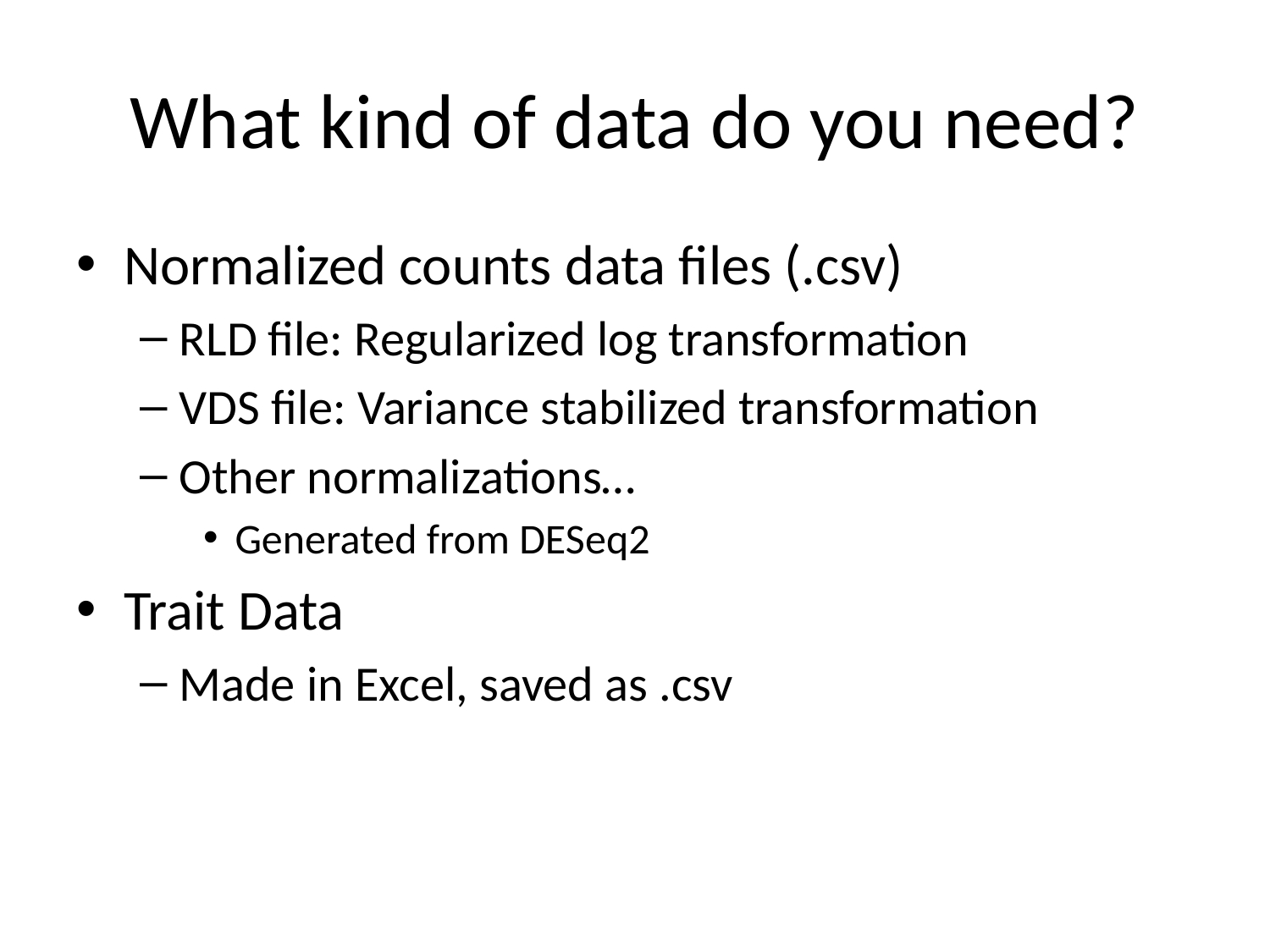

# What kind of data do you need?
Normalized counts data files (.csv)
RLD file: Regularized log transformation
VDS file: Variance stabilized transformation
Other normalizations…
Generated from DESeq2
Trait Data
Made in Excel, saved as .csv